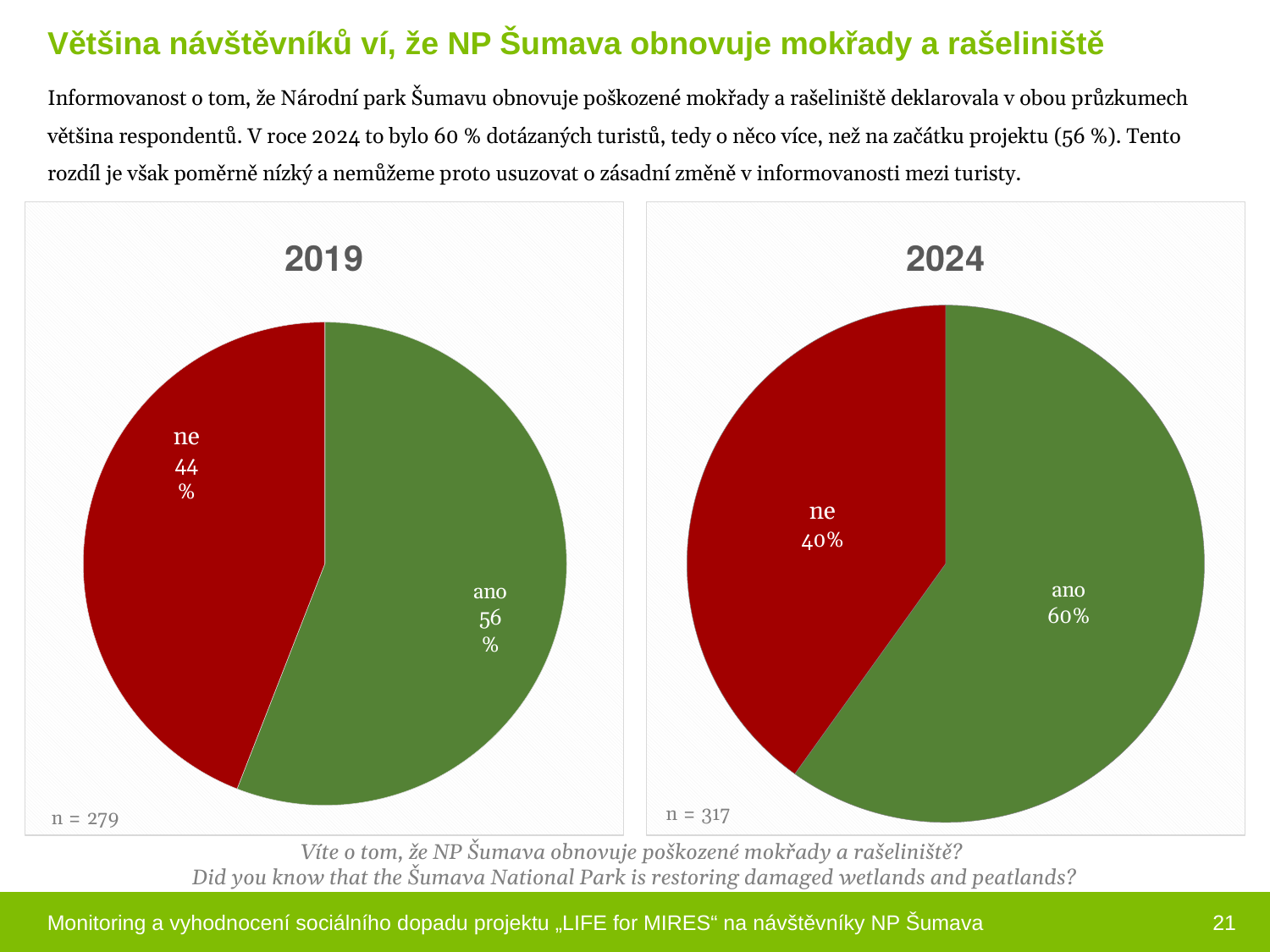

Většina návštěvníků ví, že NP Šumava obnovuje mokřady a rašeliniště
Informovanost o tom, že Národní park Šumavu obnovuje poškozené mokřady a rašeliniště deklarovala v obou průzkumech většina respondentů. V roce 2024 to bylo 60 % dotázaných turistů, tedy o něco více, než na začátku projektu (56 %). Tento rozdíl je však poměrně nízký a nemůžeme proto usuzovat o zásadní změně v informovanosti mezi turisty.

### Chart: 2019

| Category | Řada 1 |
|---|---|
| ano | 55.91397849462365 |
| ne | 44.086021505376344 |

### Chart: 2024

| Category | Řada 1 |
|---|---|
| ano | 59.9 |
| ne | 40.1 |
Víte o tom, že NP Šumava obnovuje poškozené mokřady a rašeliniště?
Did you know that the Šumava National Park is restoring damaged wetlands and peatlands?
21
Monitoring a vyhodnocení sociálního dopadu projektu „LIFE for MIRES“ na návštěvníky NP Šumava